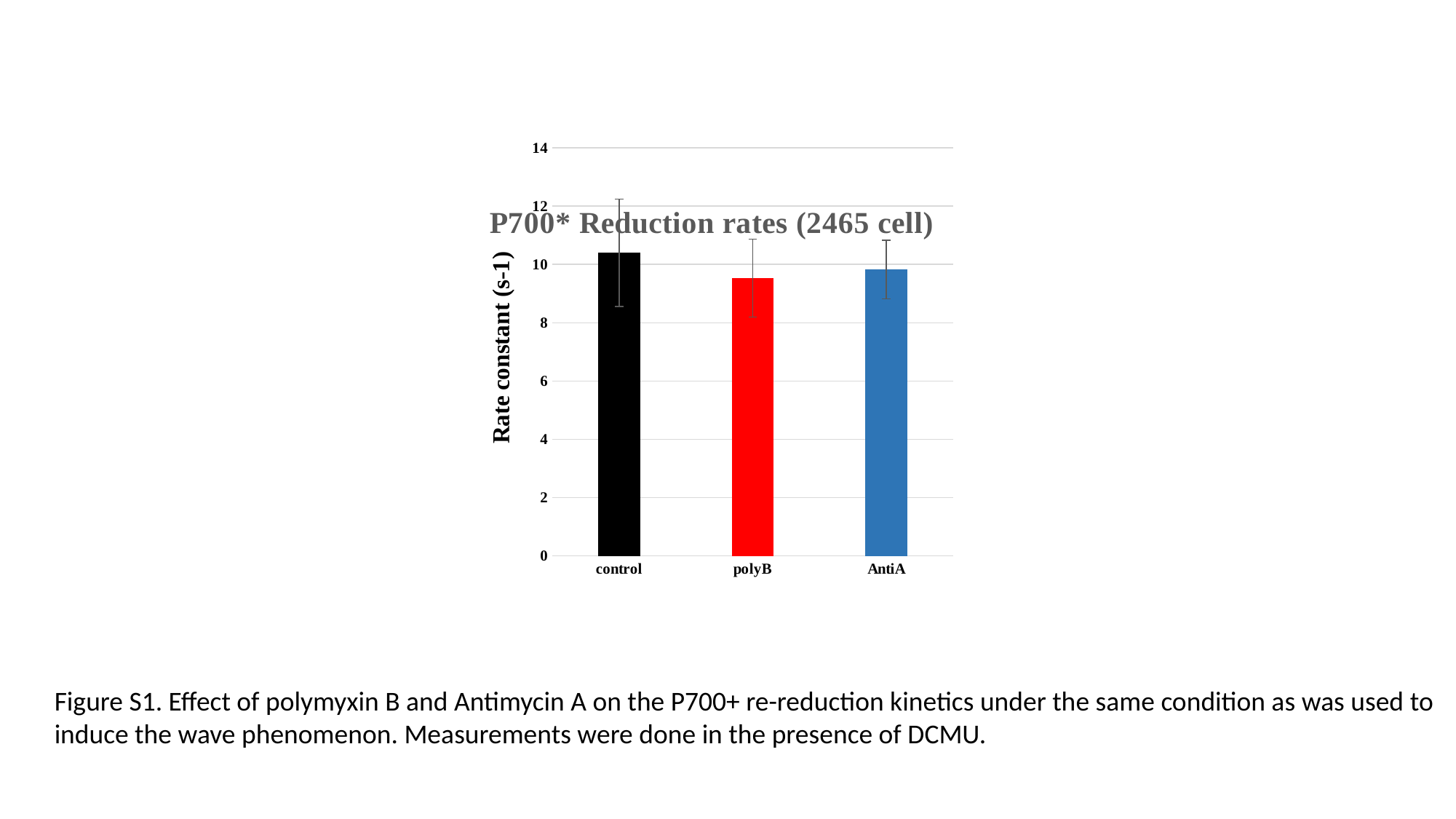

### Chart

| Category | avg |
|---|---|
| control | 10.395577296581335 |
| polyB | 9.53230986310497 |
| AntiA | 9.826709335344901 |

### Chart: P700* Reduction rates (2465 cell)

| Category |
|---|
Figure S1. Effect of polymyxin B and Antimycin A on the P700+ re-reduction kinetics under the same condition as was used to induce the wave phenomenon. Measurements were done in the presence of DCMU.